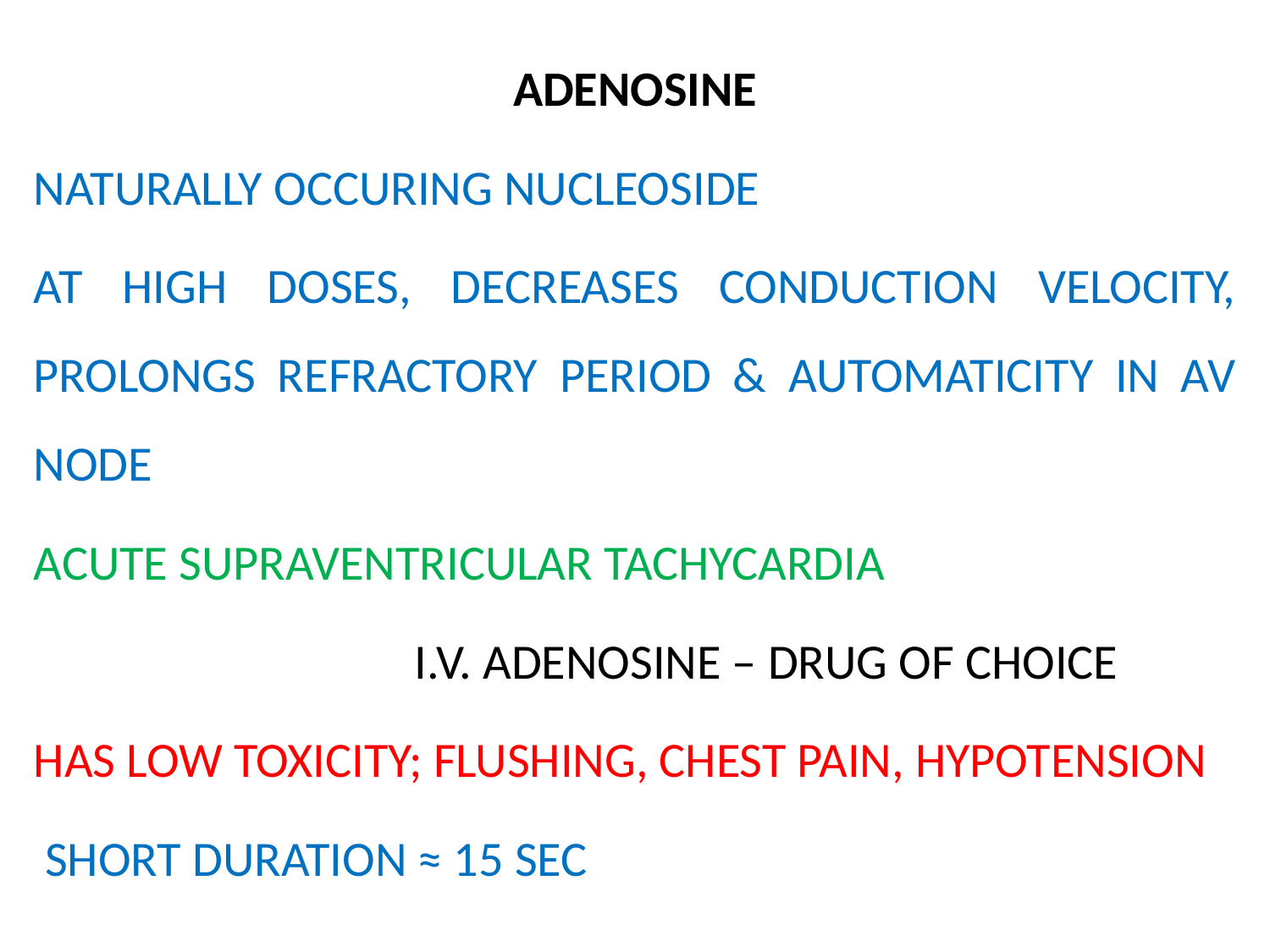

ADENOSINE
NATURALLY OCCURING NUCLEOSIDE
AT HIGH DOSES, DECREASES CONDUCTION VELOCITY, PROLONGS REFRACTORY PERIOD & AUTOMATICITY IN AV NODE
ACUTE SUPRAVENTRICULAR TACHYCARDIA
			I.V. ADENOSINE – DRUG OF CHOICE
HAS LOW TOXICITY; FLUSHING, CHEST PAIN, HYPOTENSION
 SHORT DURATION ≈ 15 SEC